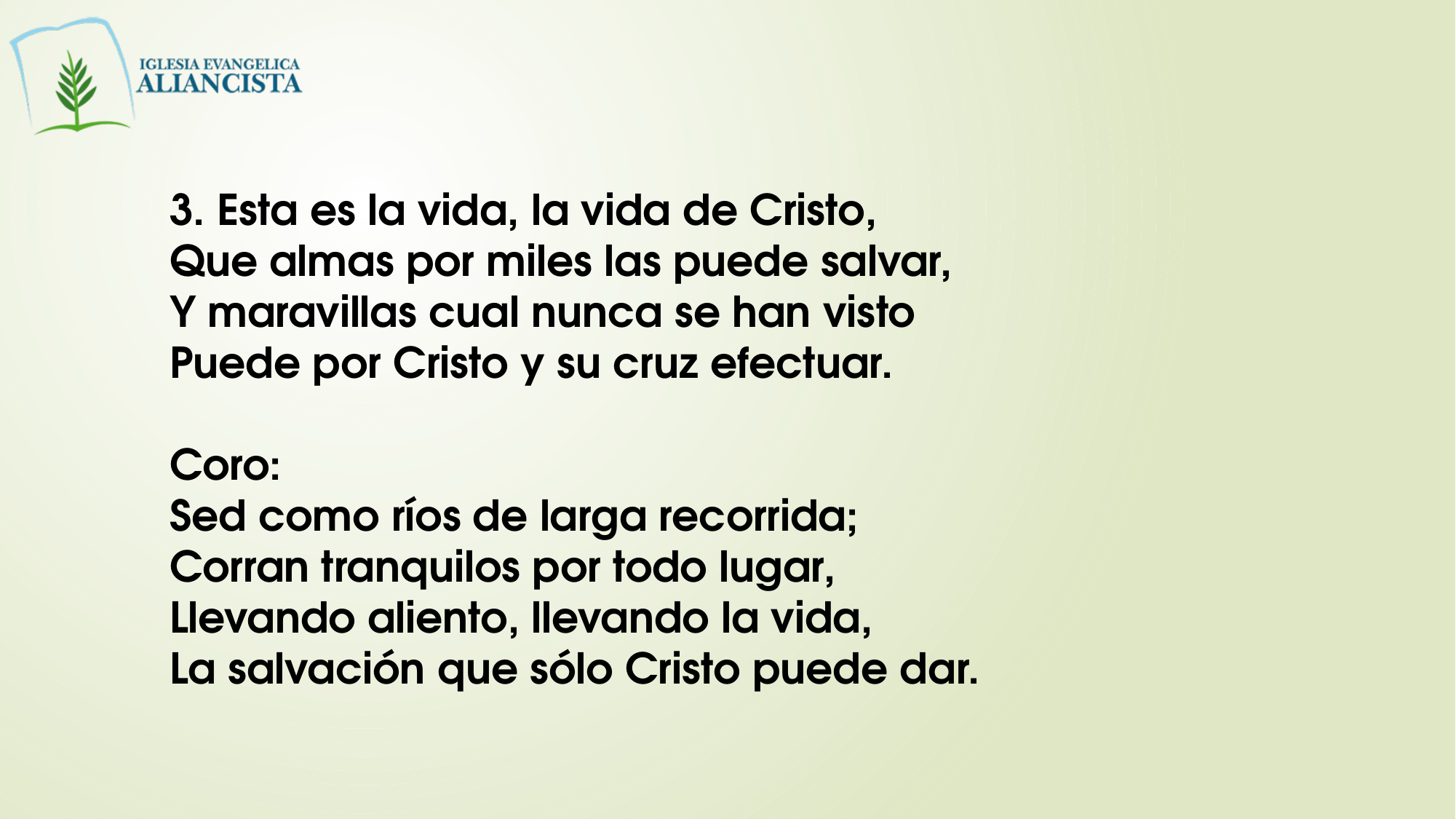

3. Esta es la vida, la vida de Cristo,
Que almas por miles las puede salvar,
Y maravillas cual nunca se han visto
Puede por Cristo y su cruz efectuar.

Coro:
Sed como ríos de larga recorrida;
Corran tranquilos por todo lugar,
Llevando aliento, llevando la vida,
La salvación que sólo Cristo puede dar.